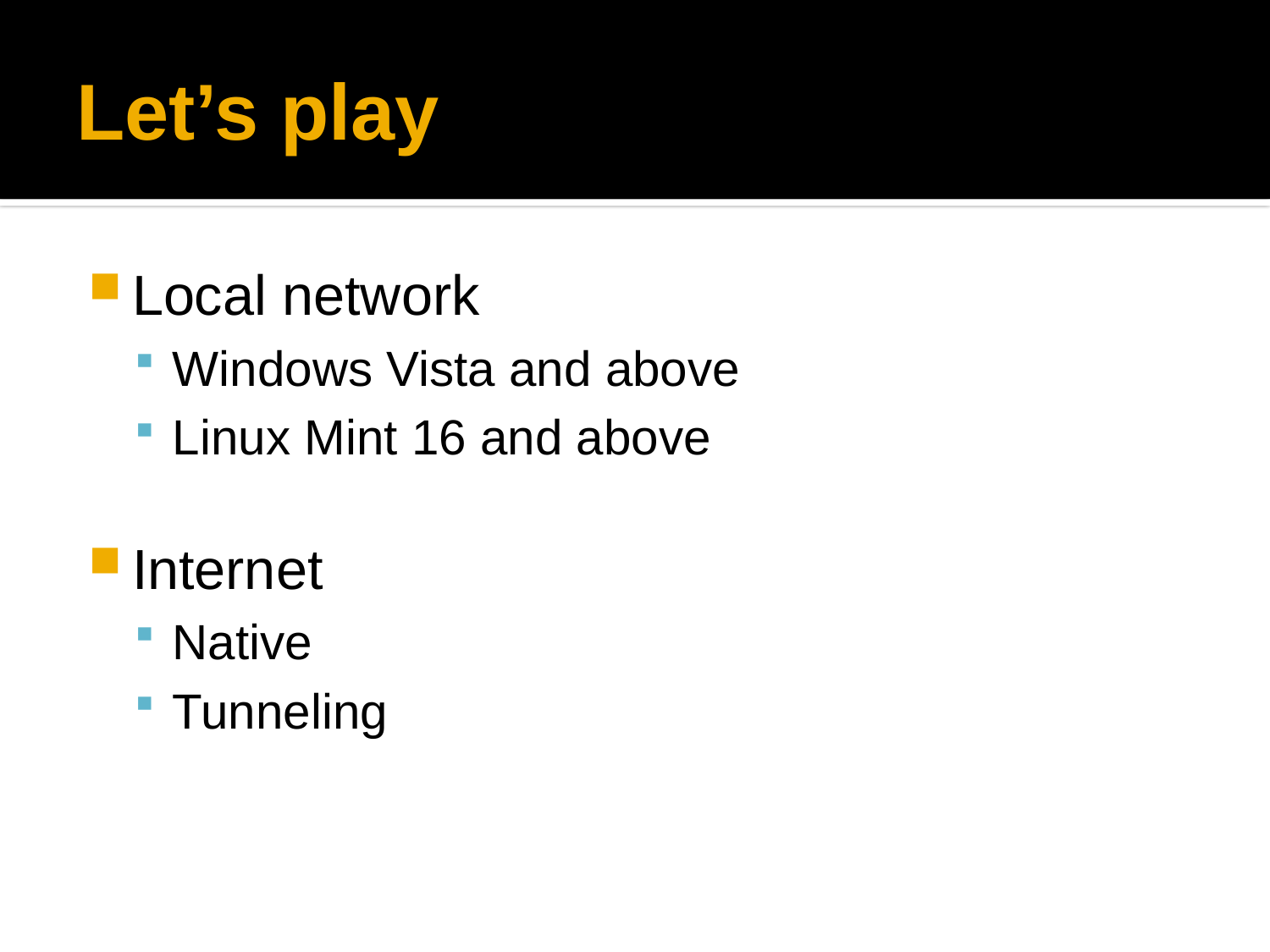

# Let’s play
Local network
Windows Vista and above
Linux Mint 16 and above

Internet
Native
Tunneling